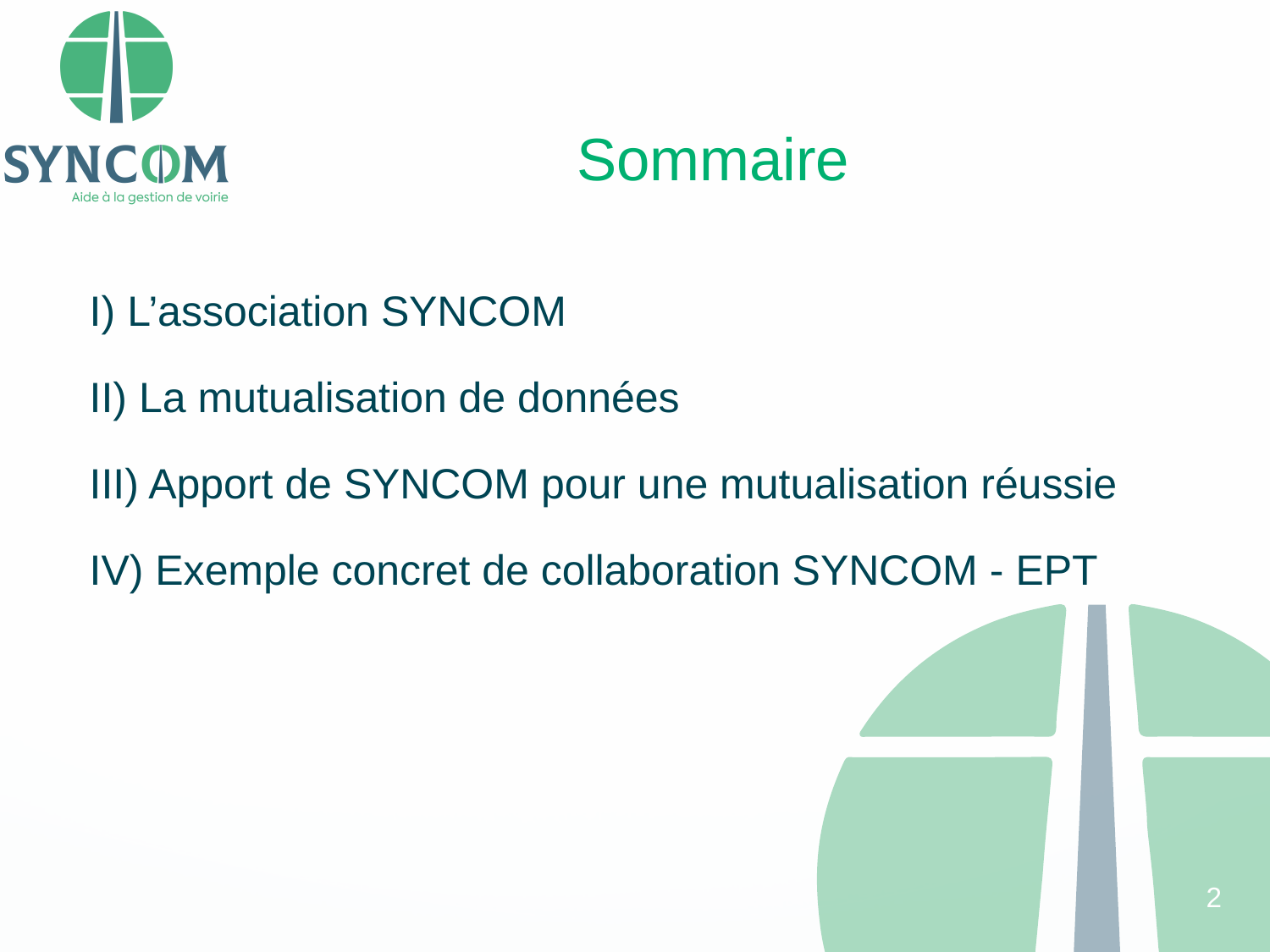

# Sommaire
I) L’association SYNCOM
II) La mutualisation de données
III) Apport de SYNCOM pour une mutualisation réussie
IV) Exemple concret de collaboration SYNCOM - EPT

2